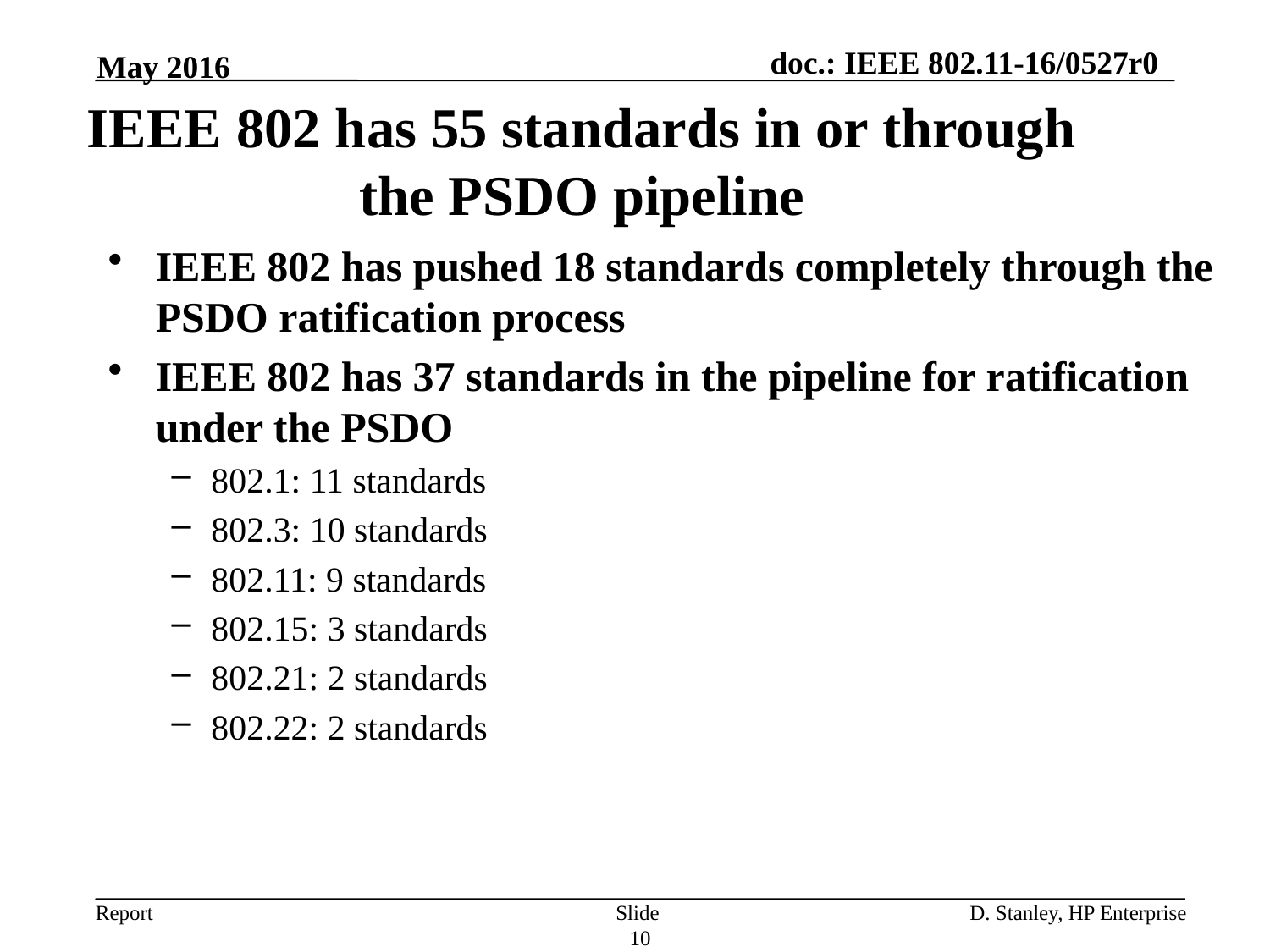

May 2016
IEEE 802 has 55 standards in or through the PSDO pipeline
IEEE 802 has pushed 18 standards completely through the PSDO ratification process
IEEE 802 has 37 standards in the pipeline for ratification under the PSDO
802.1: 11 standards
802.3: 10 standards
802.11: 9 standards
802.15: 3 standards
802.21: 2 standards
802.22: 2 standards
Slide 10
D. Stanley, HP Enterprise